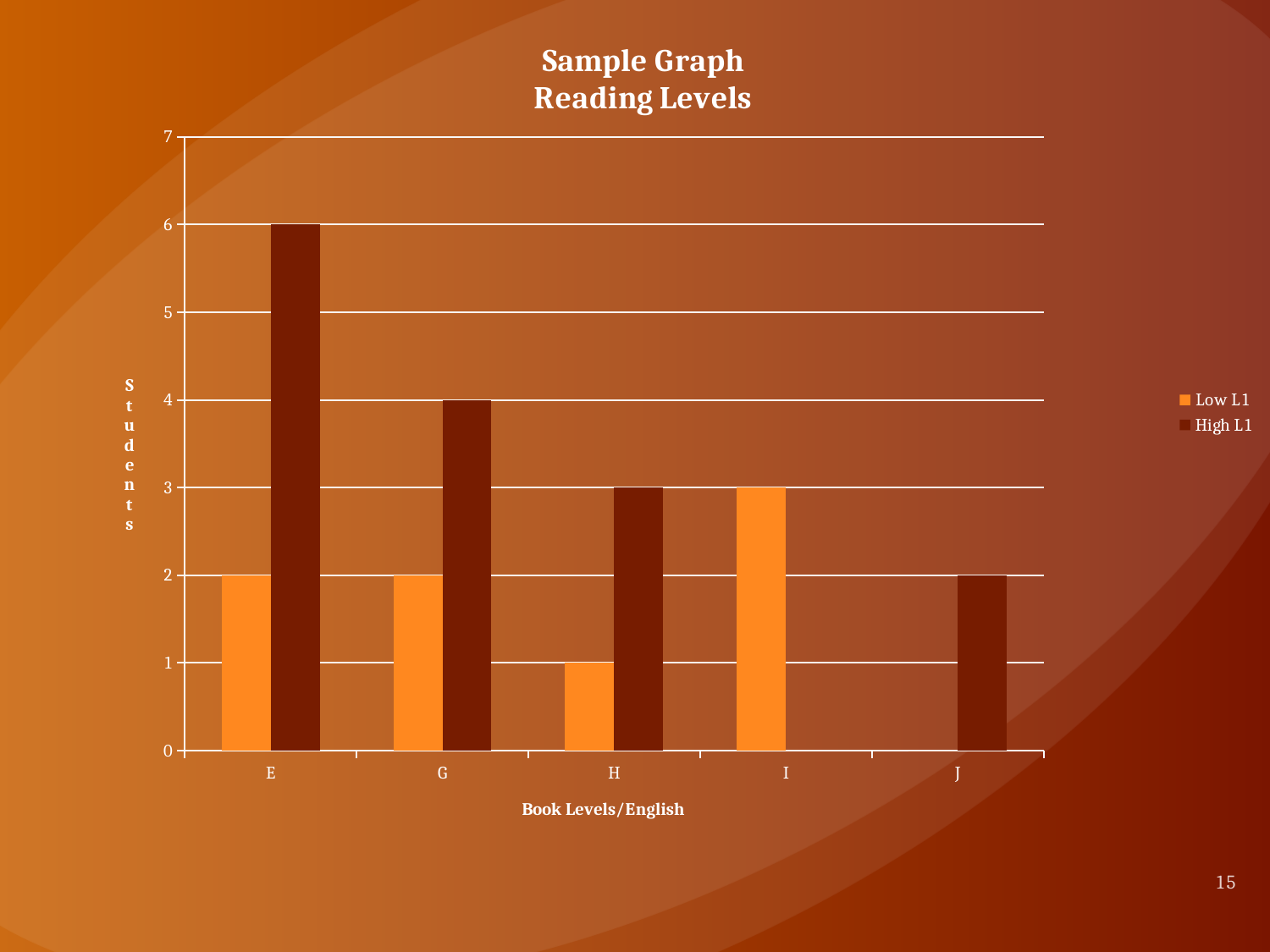

### Chart: Sample Graph
Reading Levels

| Category | Low L1  | High L1 |
|---|---|---|
| E | 2.0 | 6.0 |
| G | 2.0 | 4.0 |
| H | 1.0 | 3.0 |
| I | 3.0 | None |
| J | 0.0 | 2.0 |
15